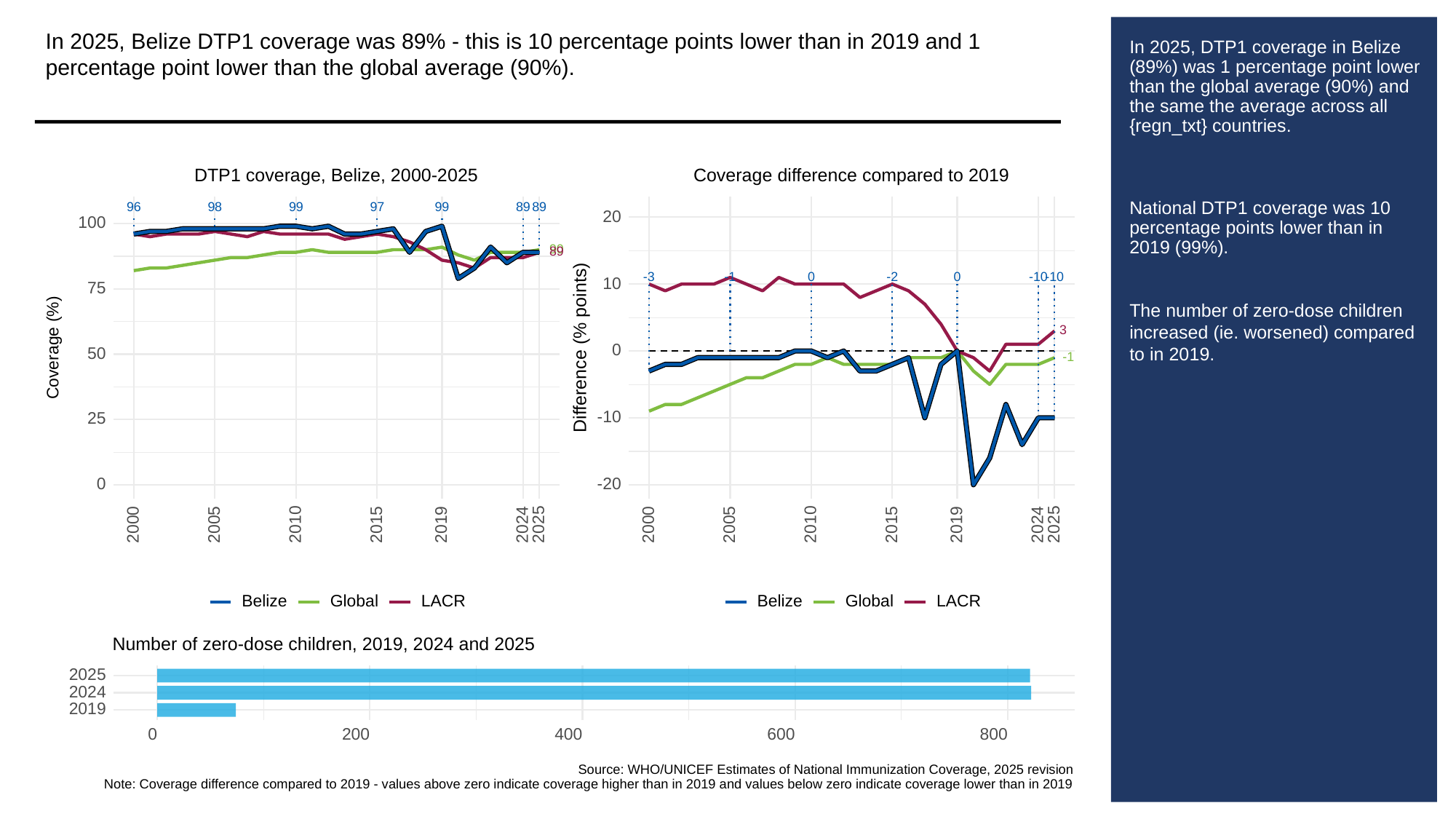

In 2025, Belize DTP1 coverage was 89% - this is 10 percentage points lower than in 2019 and 1 percentage point lower than the global average (90%).
# In 2025, DTP1 coverage in Belize (89%) was 1 percentage point lower than the global average (90%) and the same the average across all {regn_txt} countries.

National DTP1 coverage was 10 percentage points lower than in 2019 (99%).

The number of zero-dose children increased (ie. worsened) compared to in 2019.

Coverage difference compared to 2019
DTP1 coverage, Belize, 2000-2025

96
98
99
97
99
89
89
20

100

90

89

-3
0
0
-10
-10
-1
-2

10

75

3
Difference (% points)
Coverage (%)
0
50

-1

-10
25

0
-20

2000
2005
2010
2015
2019
2024
2025
2000
2005
2010
2015
2019
2024
2025
Global
LACR
Global
LACR
Belize
Belize

Number of zero-dose children, 2019, 2024 and 2025

2025

2024

2019

0
200
400
600
800
Source: WHO/UNICEF Estimates of National Immunization Coverage, 2025 revision
Note: Coverage difference compared to 2019 - values above zero indicate coverage higher than in 2019 and values below zero indicate coverage lower than in 2019